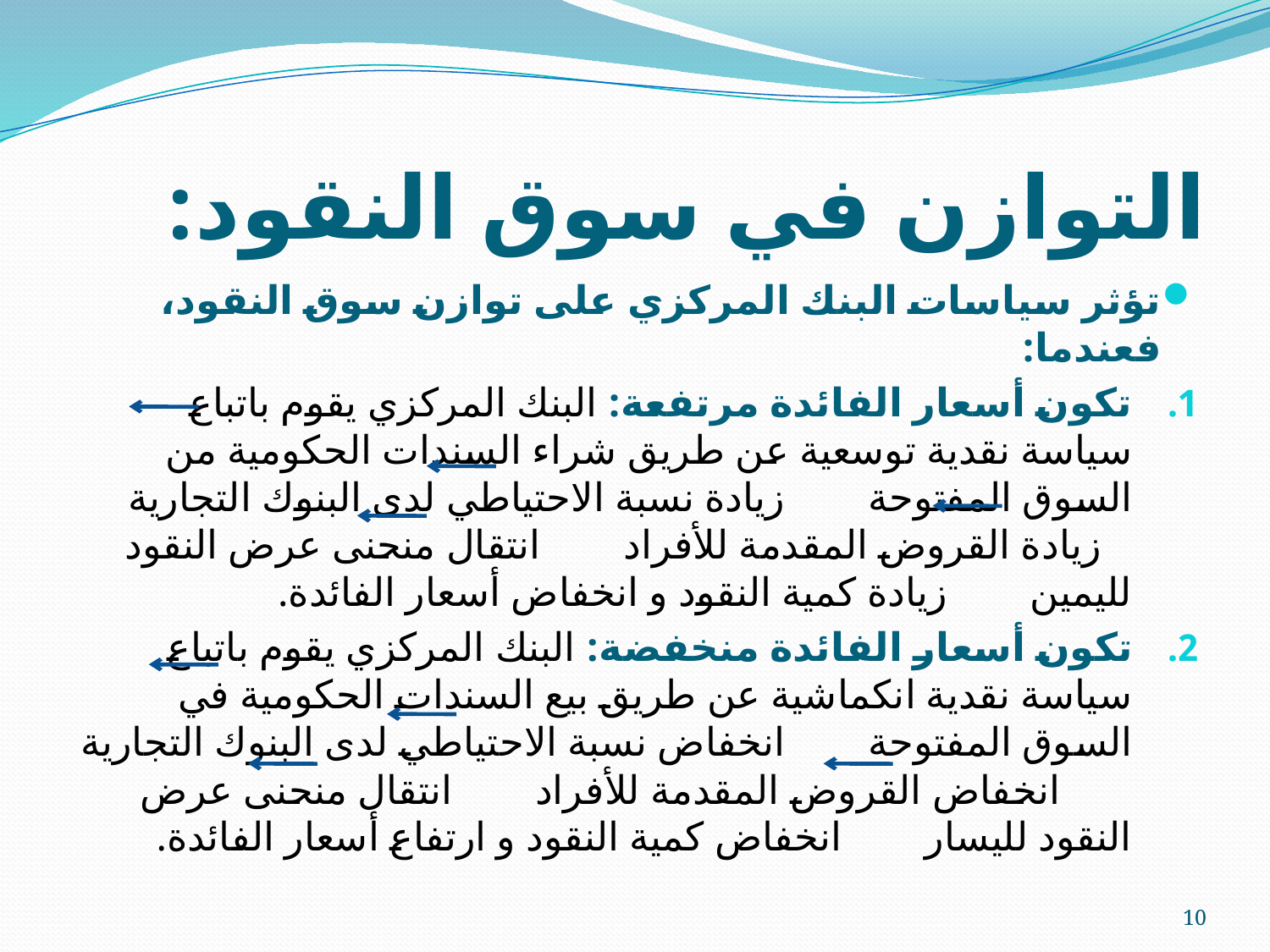

# التوازن في سوق النقود:
تؤثر سياسات البنك المركزي على توازن سوق النقود، فعندما:
تكون أسعار الفائدة مرتفعة: البنك المركزي يقوم باتباع سياسة نقدية توسعية عن طريق شراء السندات الحكومية من السوق المفتوحة        زيادة نسبة الاحتياطي لدى البنوك التجارية        زيادة القروض المقدمة للأفراد        انتقال منحنى عرض النقود لليمين        زيادة كمية النقود و انخفاض أسعار الفائدة.
تكون أسعار الفائدة منخفضة: البنك المركزي يقوم باتباع سياسة نقدية انكماشية عن طريق بيع السندات الحكومية في السوق المفتوحة        انخفاض نسبة الاحتياطي لدى البنوك التجارية        انخفاض القروض المقدمة للأفراد        انتقال منحنى عرض النقود لليسار        انخفاض كمية النقود و ارتفاع أسعار الفائدة.

10